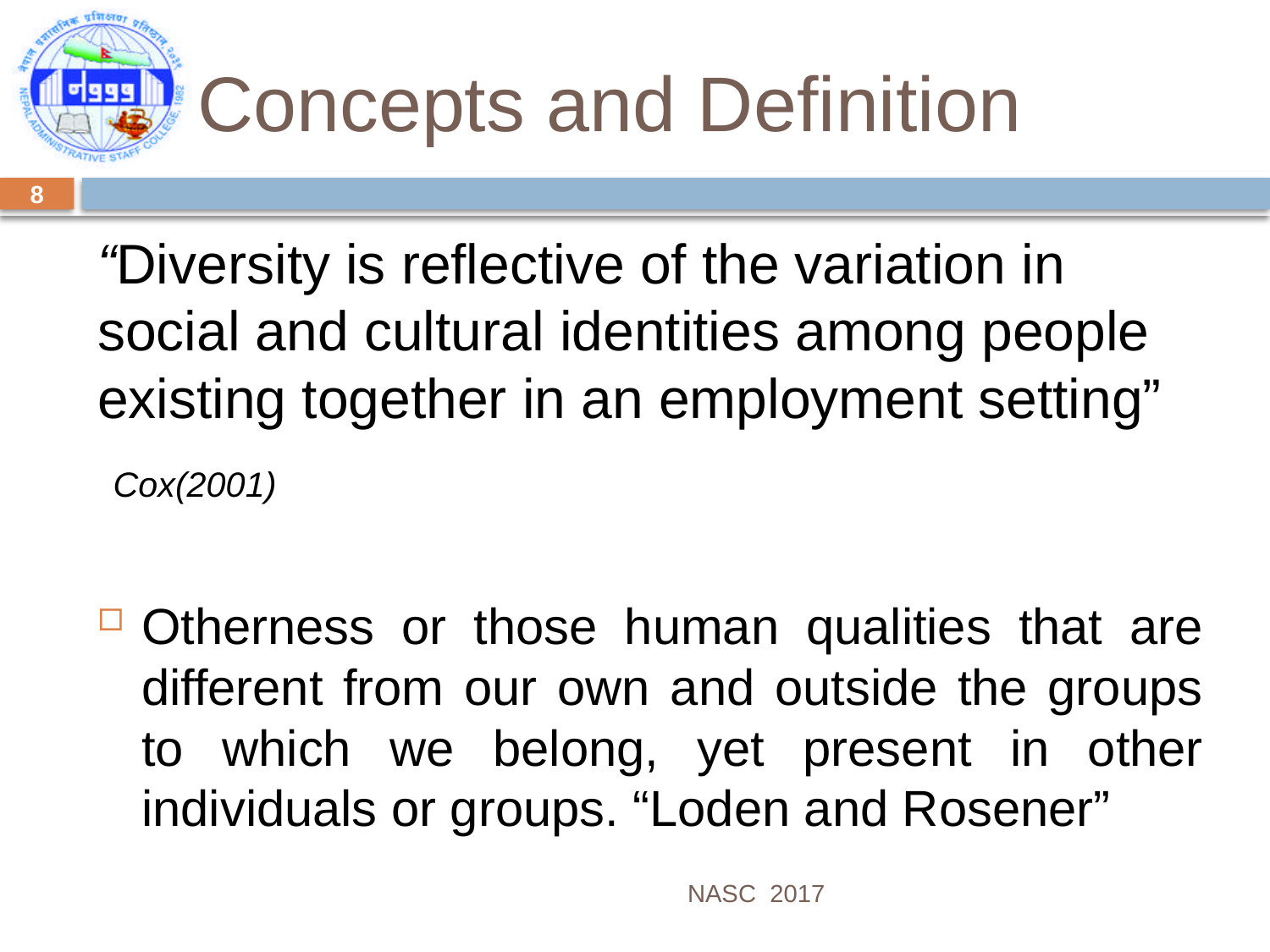

# Concepts and Definition
8
“Diversity is reflective of the variation in social and cultural identities among people existing together in an employment setting”
 Cox(2001)

Otherness or those human qualities that are different from our own and outside the groups to which we belong, yet present in other individuals or groups. “Loden and Rosener”

NASC  2017